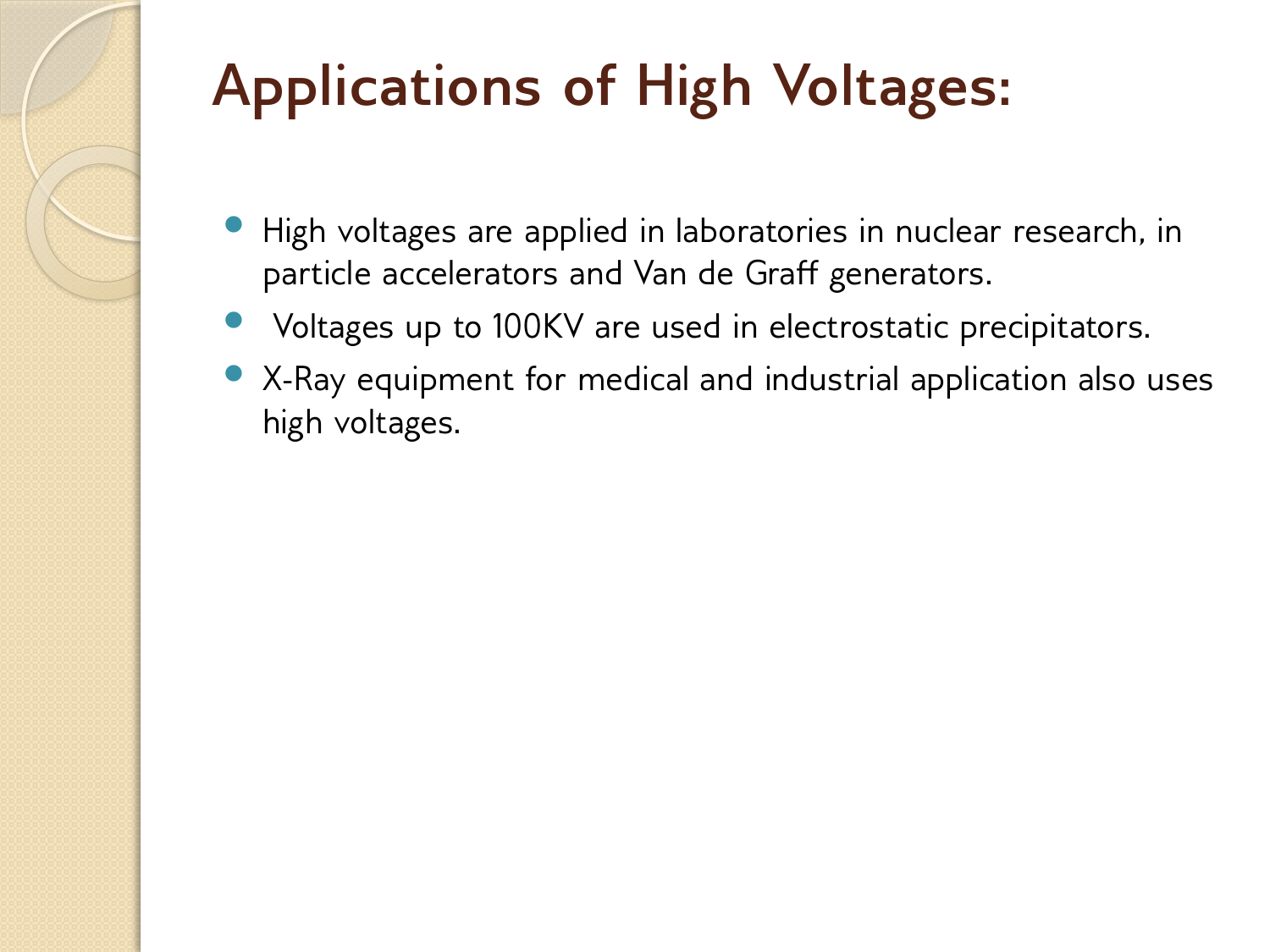

# Applications of High Voltages:
High voltages are applied in laboratories in nuclear research, in particle accelerators and Van de Graff generators.
 Voltages up to 100KV are used in electrostatic precipitators.
X-Ray equipment for medical and industrial application also uses high voltages.